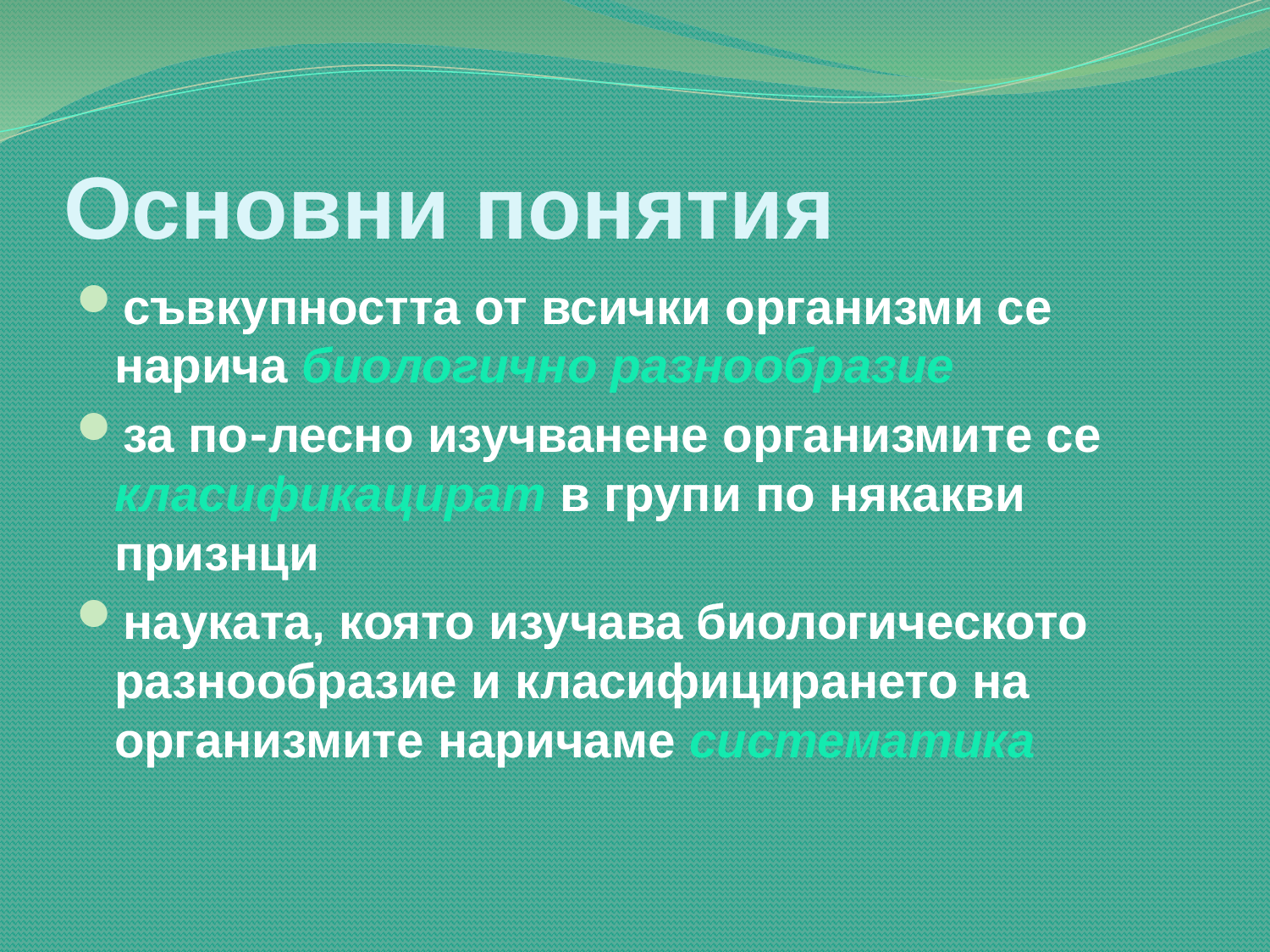

# Основни понятия
съвкупността от всички организми се нарича биологично разнообразие
за по-лесно изучванене организмите се класификацират в групи по някакви признци
науката, която изучава биологическото разнообразие и класифицирането на организмите наричаме систематика